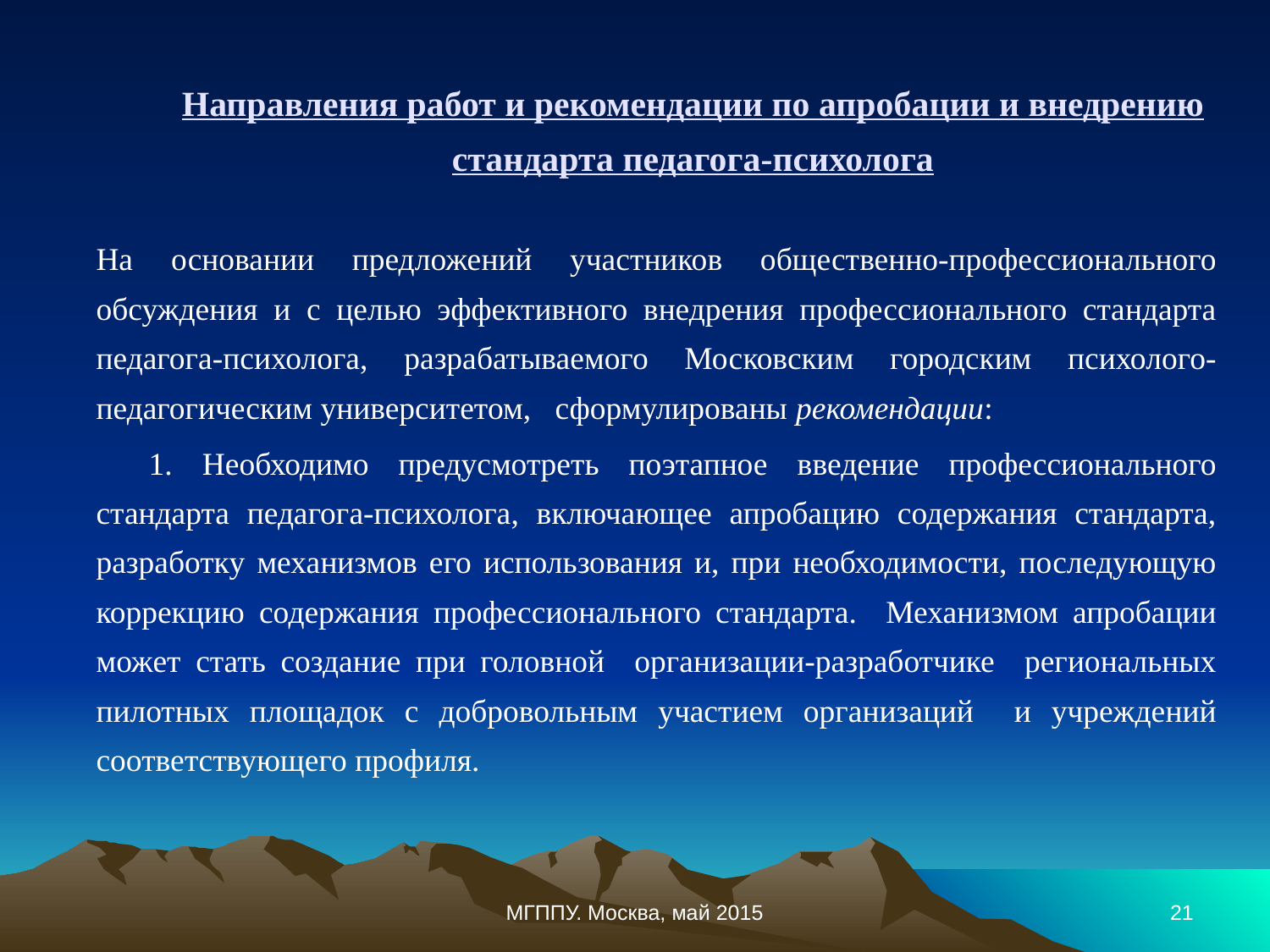

Направления работ и рекомендации по апробации и внедрению стандарта педагога-психолога
На основании предложений участников общественно-профессионального обсуждения и с целью эффективного внедрения профессионального стандарта педагога-психолога, разрабатываемого Московским городским психолого-педагогическим университетом,   сформулированы рекомендации:
1. Необходимо предусмотреть поэтапное введение профессионального стандарта педагога-психолога, включающее апробацию содержания стандарта, разработку механизмов его использования и, при необходимости, последующую коррекцию содержания профессионального стандарта.  Механизмом апробации может стать создание при головной  организации-разработчике  региональных пилотных площадок с добровольным участием организаций  и учреждений соответствующего профиля.
МГППУ. Москва, май 2015
21